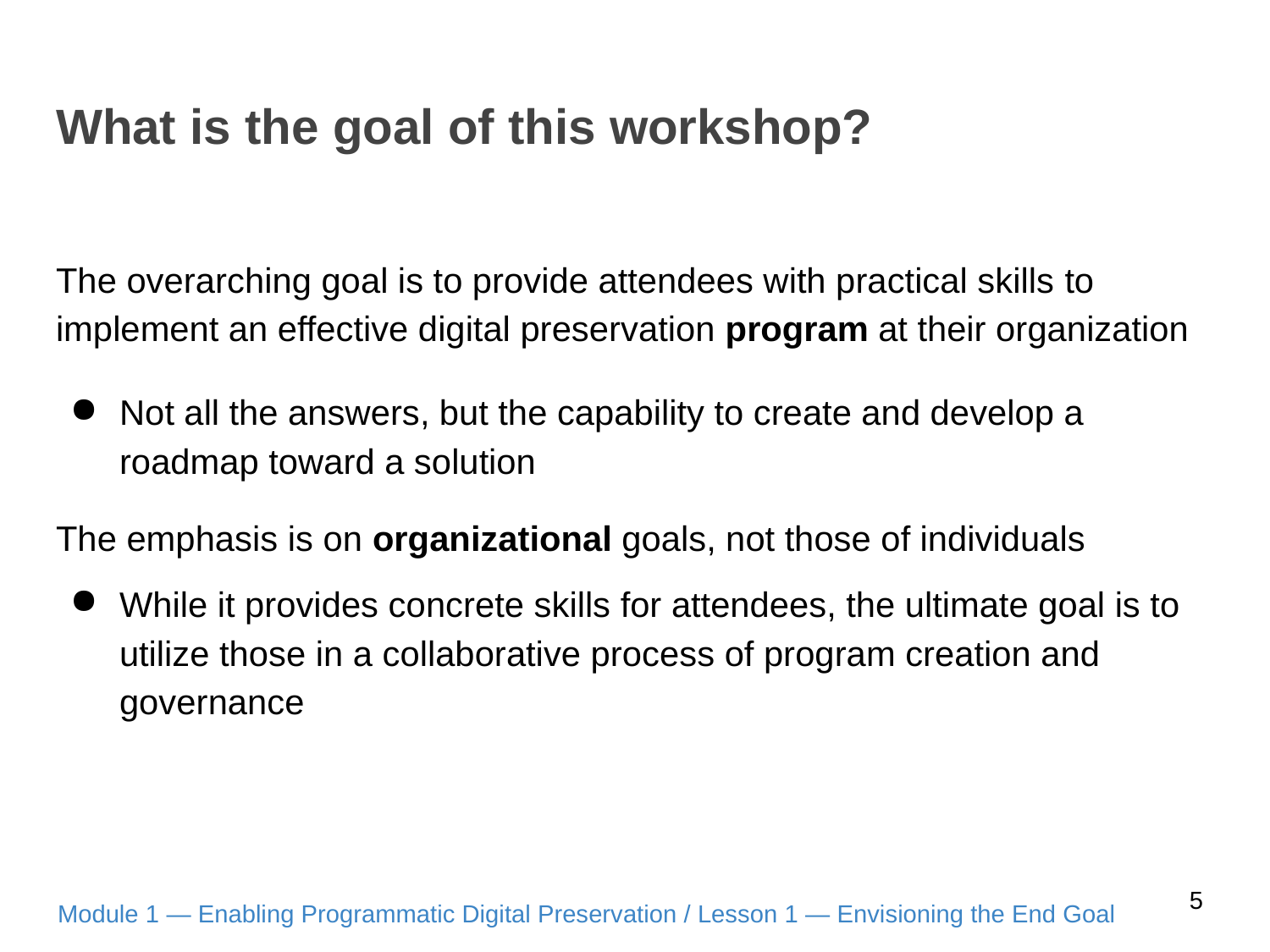

# What is the goal of this workshop?
The overarching goal is to provide attendees with practical skills to implement an effective digital preservation program at their organization
Not all the answers, but the capability to create and develop a roadmap toward a solution
The emphasis is on organizational goals, not those of individuals
While it provides concrete skills for attendees, the ultimate goal is to utilize those in a collaborative process of program creation and governance

5
Module 1 — Enabling Programmatic Digital Preservation / Lesson 1 — Envisioning the End Goal